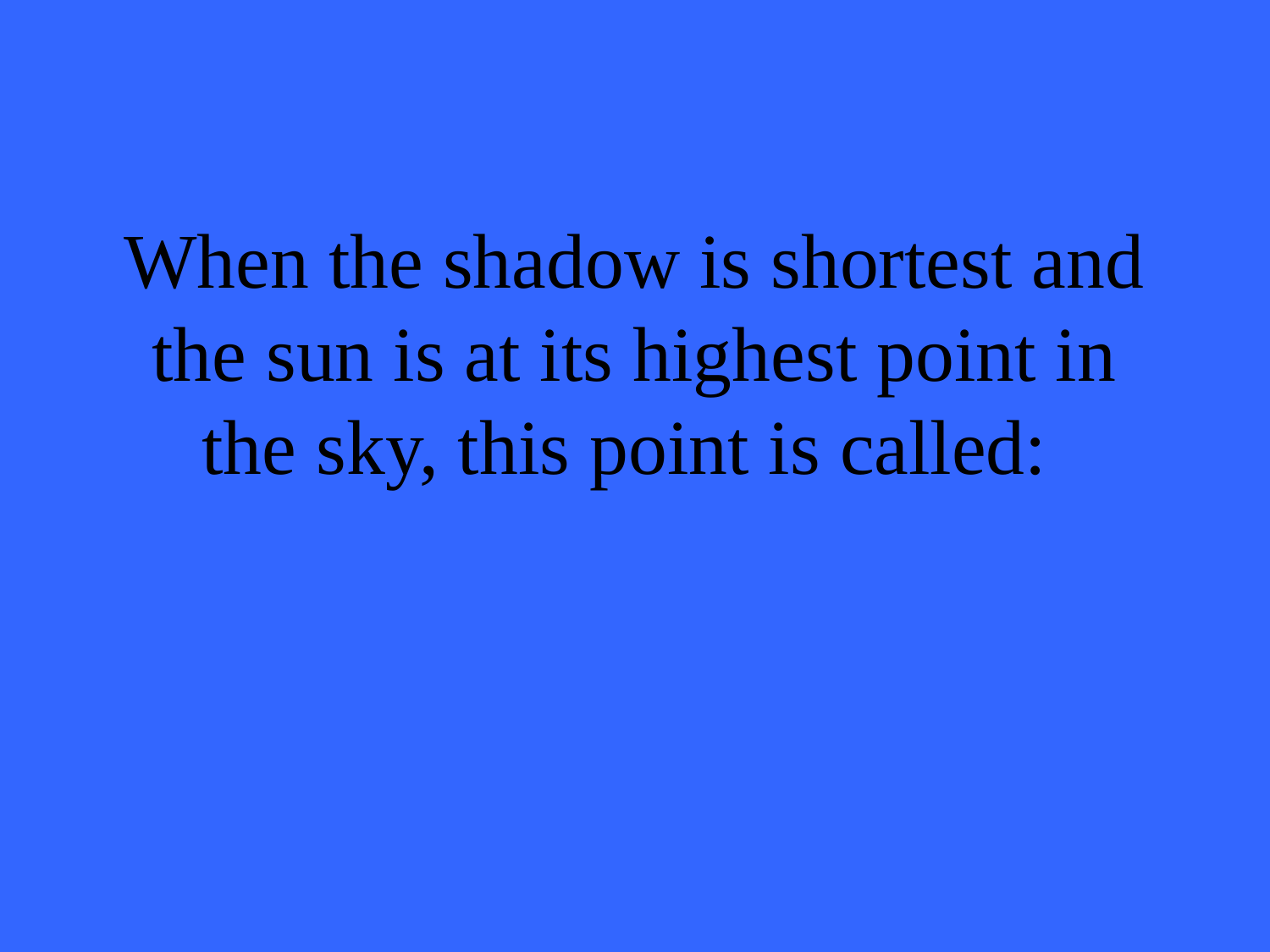

# When the shadow is shortest and the sun is at its highest point in the sky, this point is called: